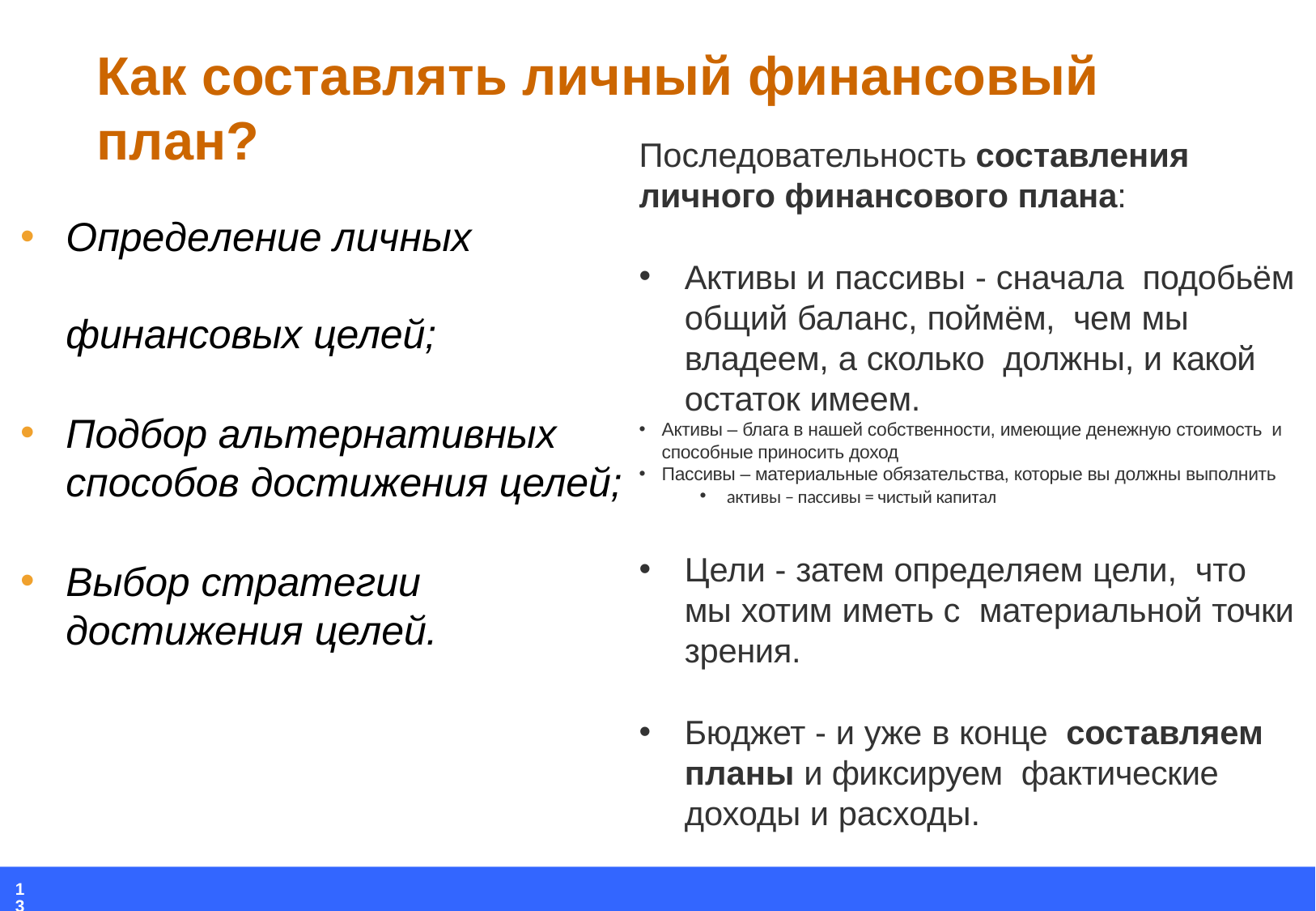

# Как составлять личный финансовый  план?
Последовательность составления  личного финансового плана:

Активы и пассивы - сначала  подобьём общий баланс, поймём,  чем мы владеем, а сколько  должны, и какой остаток имеем.
Активы – блага в нашей собственности, имеющие денежную стоимость  и способные приносить доход
Пассивы – материальные обязательства, которые вы должны выполнить
 активы – пассивы = чистый капитал

Цели - затем определяем цели,  что мы хотим иметь с  материальной точки зрения.

Бюджет - и уже в конце  составляем планы и фиксируем  фактические доходы и расходы.
Определение личных
финансовых целей;

Подбор альтернативных  способов достижения целей;

Выбор стратегии  достижения целей.
13